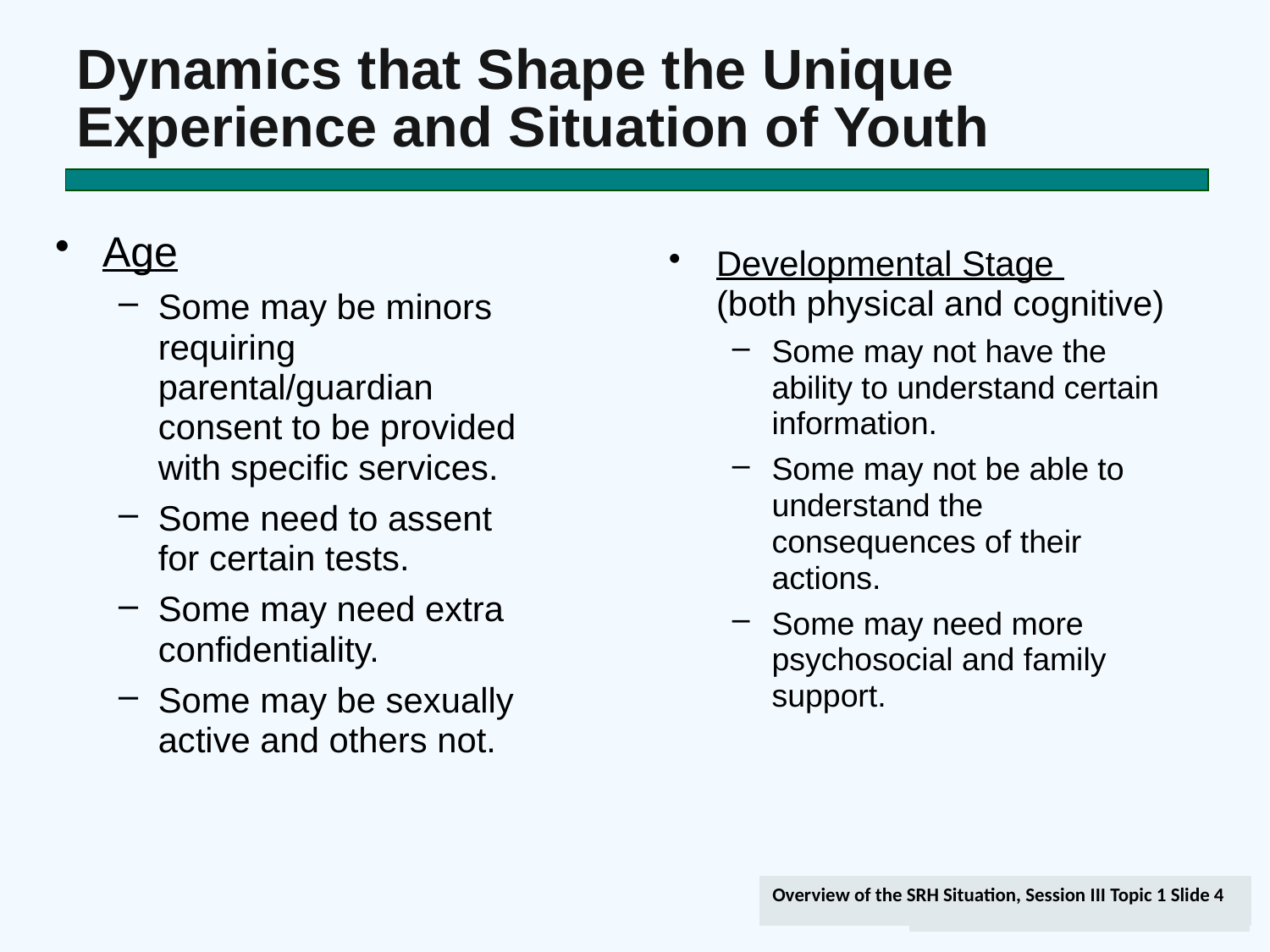

# Dynamics that Shape the Unique Experience and Situation of Youth
Age
Some may be minors requiring parental/guardian consent to be provided with specific services.
Some need to assent for certain tests.
Some may need extra confidentiality.
Some may be sexually active and others not.

Developmental Stage
(both physical and cognitive)
Some may not have the ability to understand certain information.
Some may not be able to understand the consequences of their actions.
Some may need more psychosocial and family support.

AYSRH Topic 1, Slide 4

Overview of the SRH Situation, Session III Topic 1 Slide 4